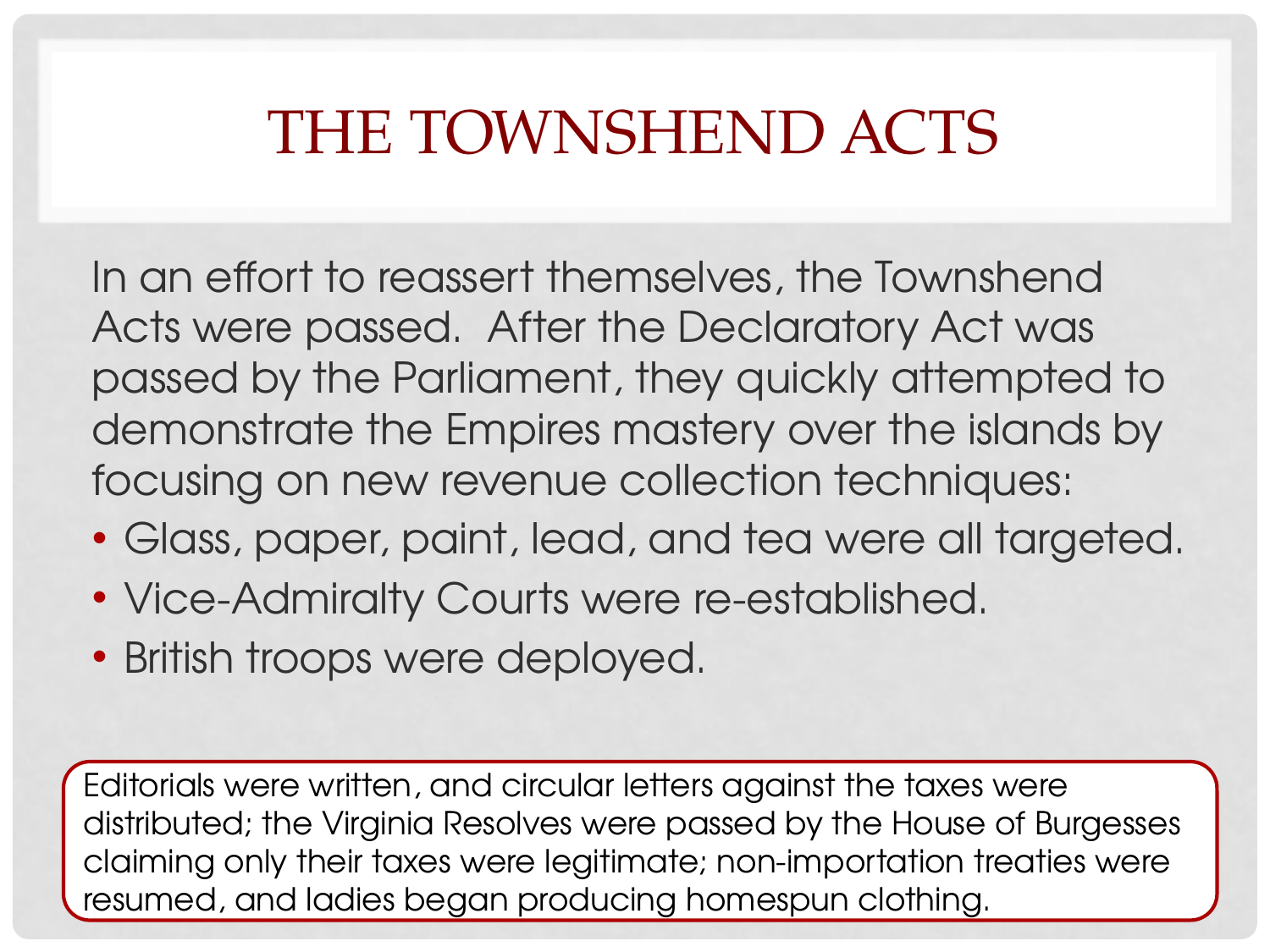

# The Townshend Acts
In an effort to reassert themselves, the Townshend Acts were passed.  After the Declaratory Act was passed by the Parliament, they quickly attempted to demonstrate the Empires mastery over the islands by focusing on new revenue collection techniques:
Glass, paper, paint, lead, and tea were all targeted.
Vice-Admiralty Courts were re-established.
British troops were deployed.
Editorials were written, and circular letters against the taxes were distributed; the Virginia Resolves were passed by the House of Burgesses claiming only their taxes were legitimate; non-importation treaties were resumed, and ladies began producing homespun clothing.